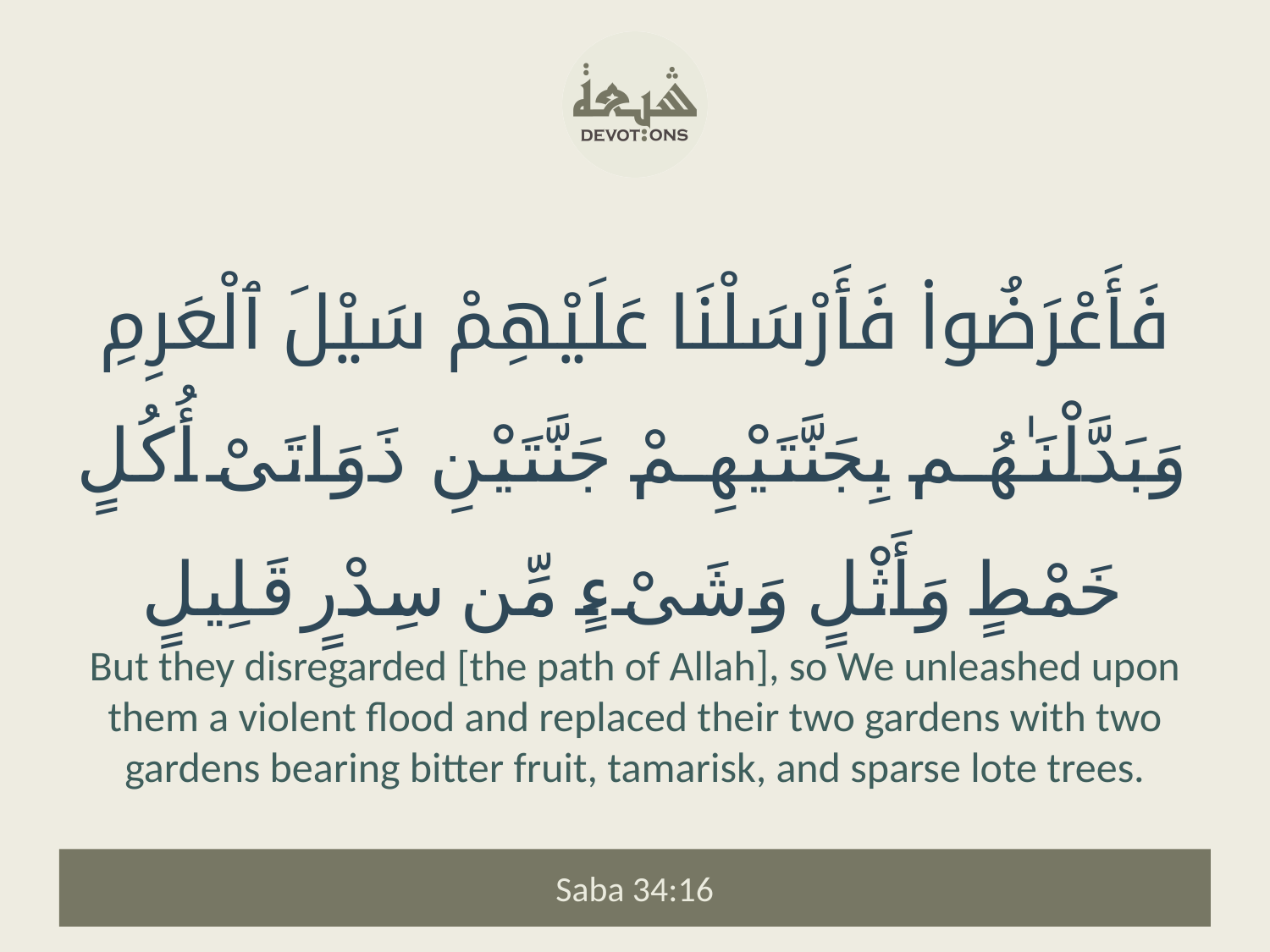

فَأَعْرَضُوا۟ فَأَرْسَلْنَا عَلَيْهِمْ سَيْلَ ٱلْعَرِمِ وَبَدَّلْنَـٰهُم بِجَنَّتَيْهِمْ جَنَّتَيْنِ ذَوَاتَىْ أُكُلٍ خَمْطٍ وَأَثْلٍ وَشَىْءٍ مِّن سِدْرٍ قَلِيلٍ
But they disregarded [the path of Allah], so We unleashed upon them a violent flood and replaced their two gardens with two gardens bearing bitter fruit, tamarisk, and sparse lote trees.
Saba 34:16